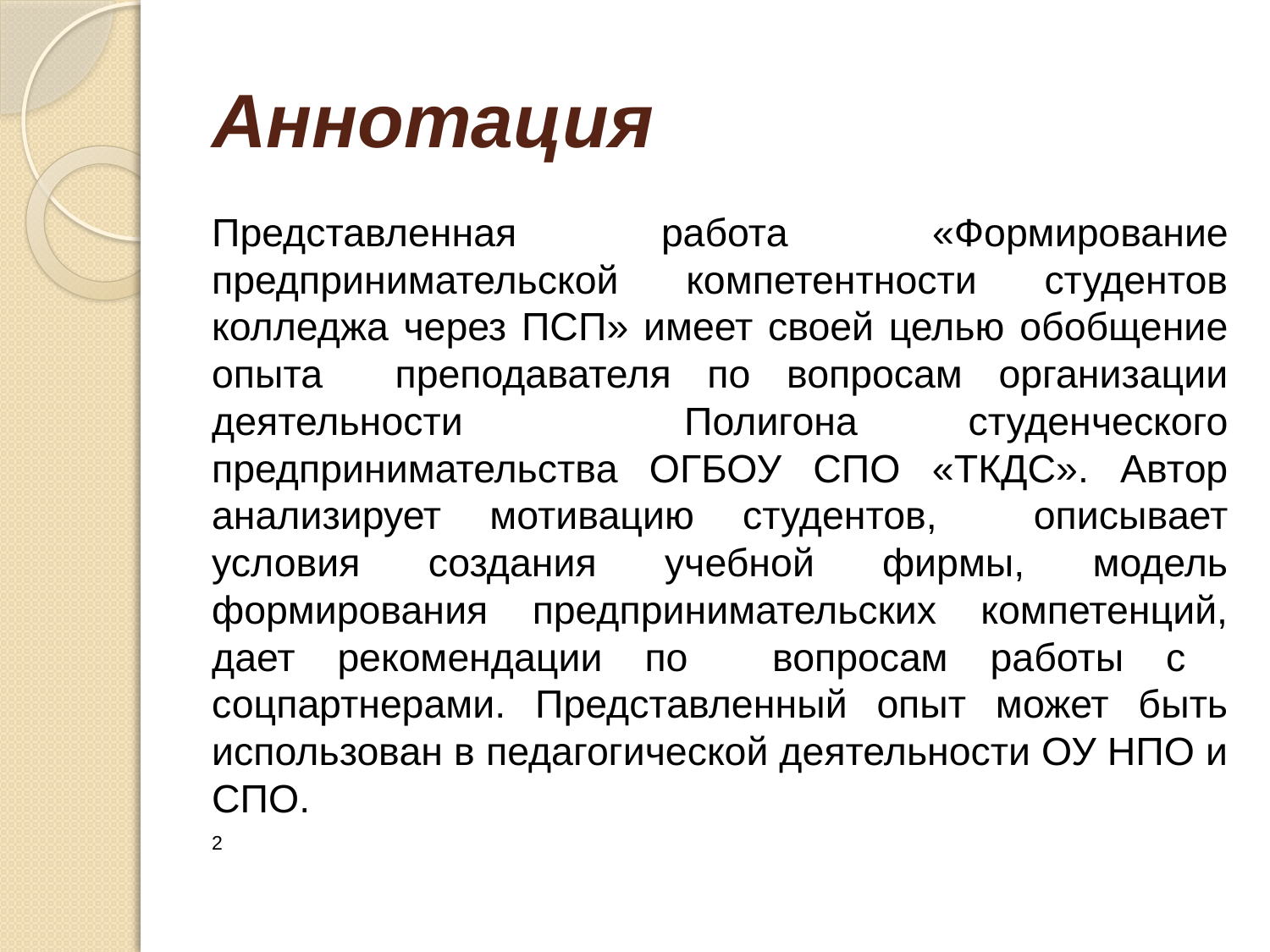

# Аннотация
Представленная работа «Формирование предпринимательской компетентности студентов колледжа через ПСП» имеет своей целью обобщение опыта  преподавателя по вопросам организации деятельности  Полигона студенческого предпринимательства ОГБОУ СПО «ТКДС». Автор анализирует мотивацию студентов,  описывает условия создания учебной фирмы, модель формирования предпринимательских компетенций, дает рекомендации по  вопросам работы с  соцпартнерами. Представленный опыт может быть использован в педагогической деятельности ОУ НПО и СПО.
2